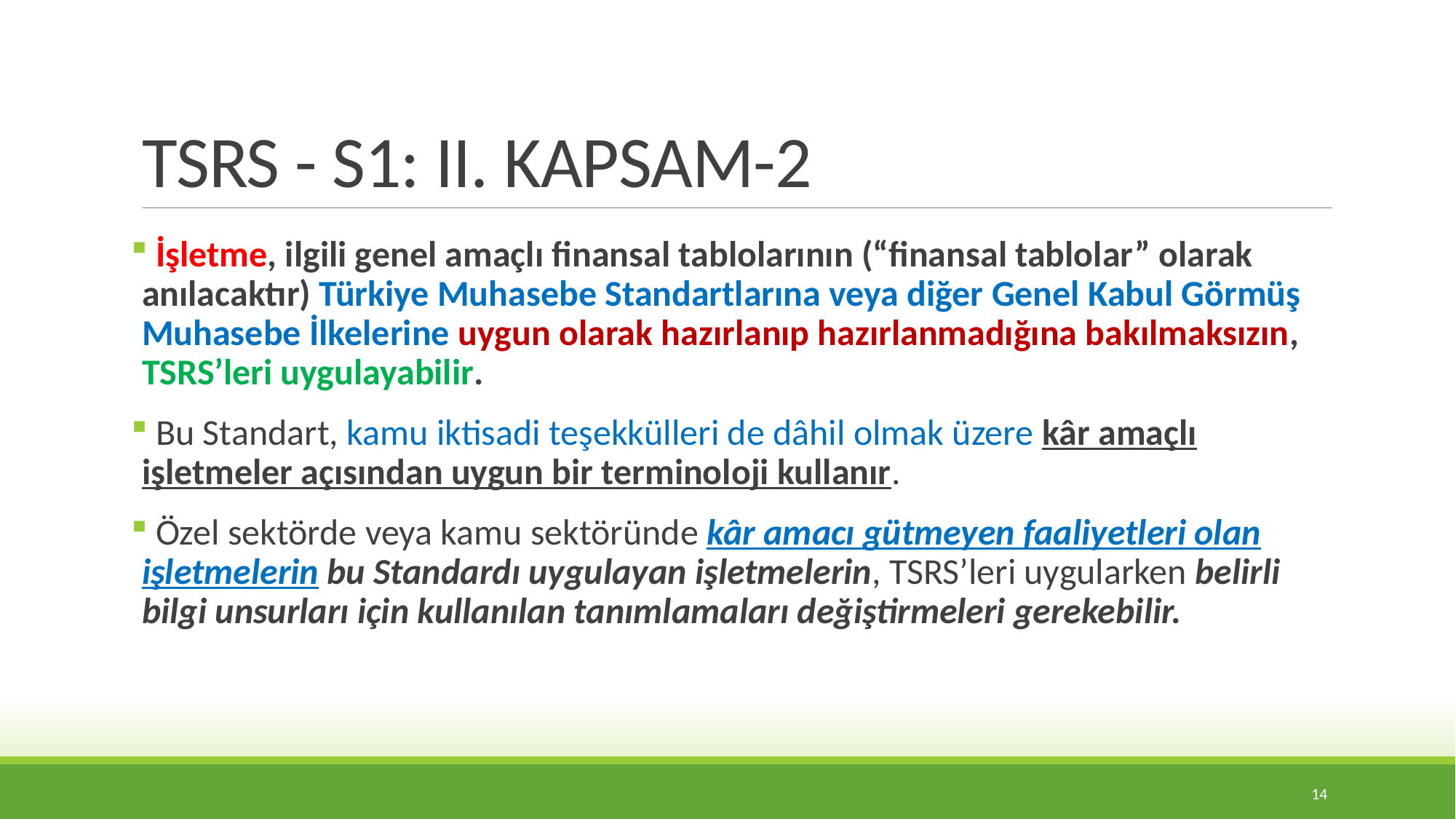

# TSRS - S1: II. KAPSAM-2
 İşletme, ilgili genel amaçlı finansal tablolarının (“finansal tablolar” olarak anılacaktır) Türkiye Muhasebe Standartlarına veya diğer Genel Kabul Görmüş Muhasebe İlkelerine uygun olarak hazırlanıp hazırlanmadığına bakılmaksızın, TSRS’leri uygulayabilir.
 Bu Standart, kamu iktisadi teşekkülleri de dâhil olmak üzere kâr amaçlı işletmeler açısından uygun bir terminoloji kullanır.
 Özel sektörde veya kamu sektöründe kâr amacı gütmeyen faaliyetleri olan işletmelerin bu Standardı uygulayan işletmelerin, TSRS’leri uygularken belirli bilgi unsurları için kullanılan tanımlamaları değiştirmeleri gerekebilir.
14